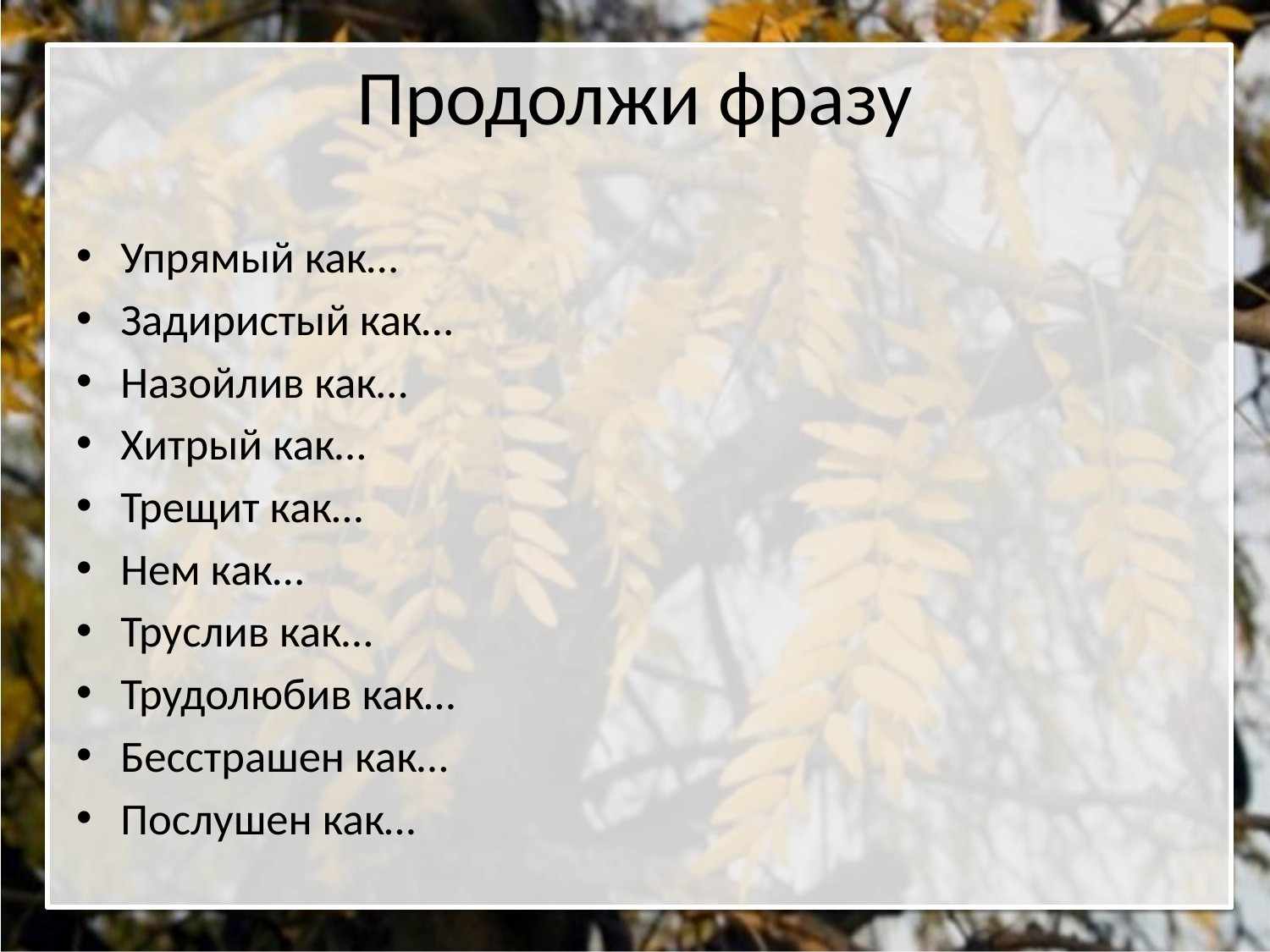

# Продолжи фразу
Упрямый как…
Задиристый как…
Назойлив как…
Хитрый как…
Трещит как…
Нем как…
Труслив как…
Трудолюбив как…
Бесстрашен как…
Послушен как…